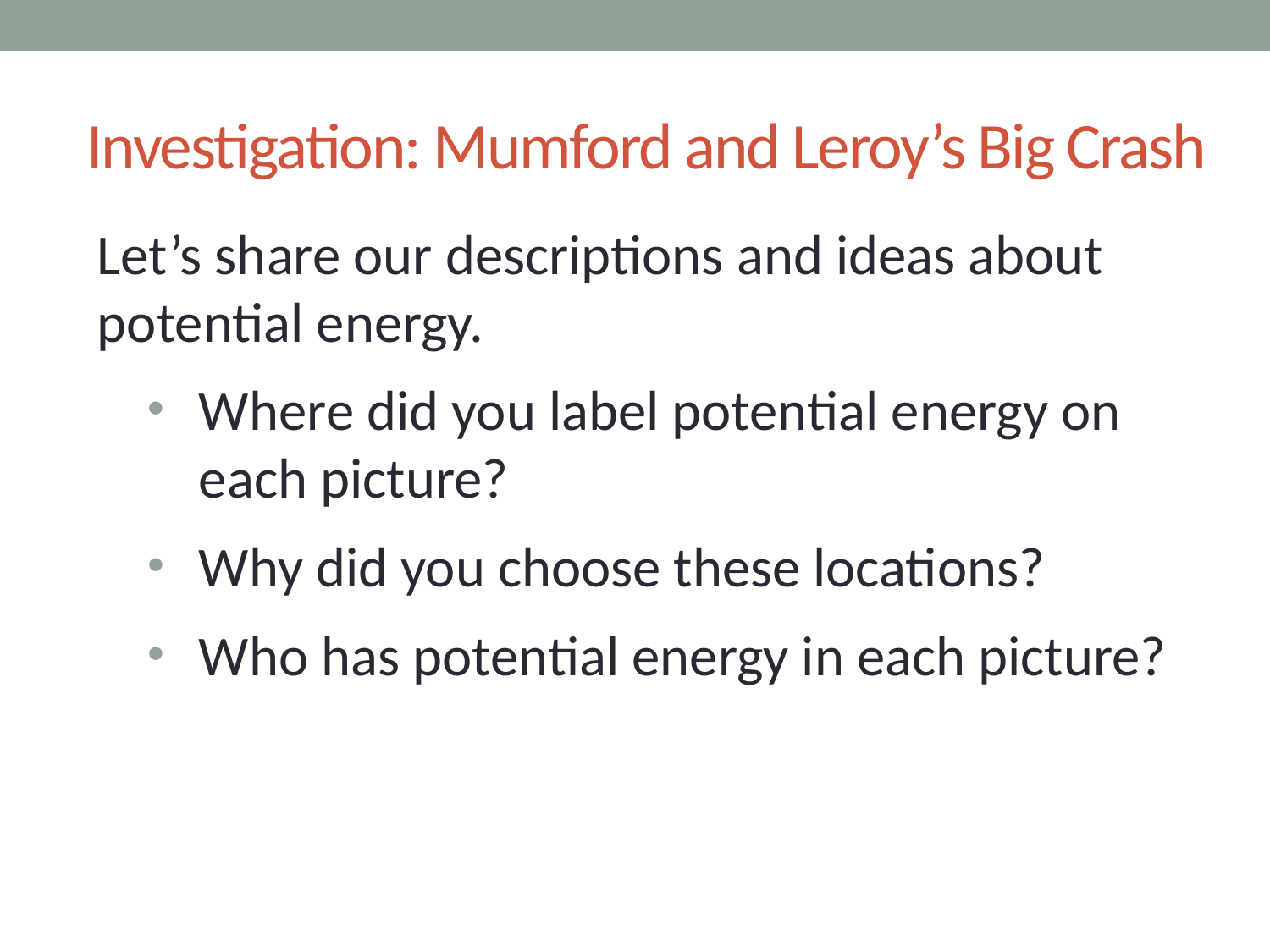

# Investigation: Mumford and Leroy’s Big Crash
Let’s share our descriptions and ideas about potential energy.
Where did you label potential energy on each picture?
Why did you choose these locations?
Who has potential energy in each picture?